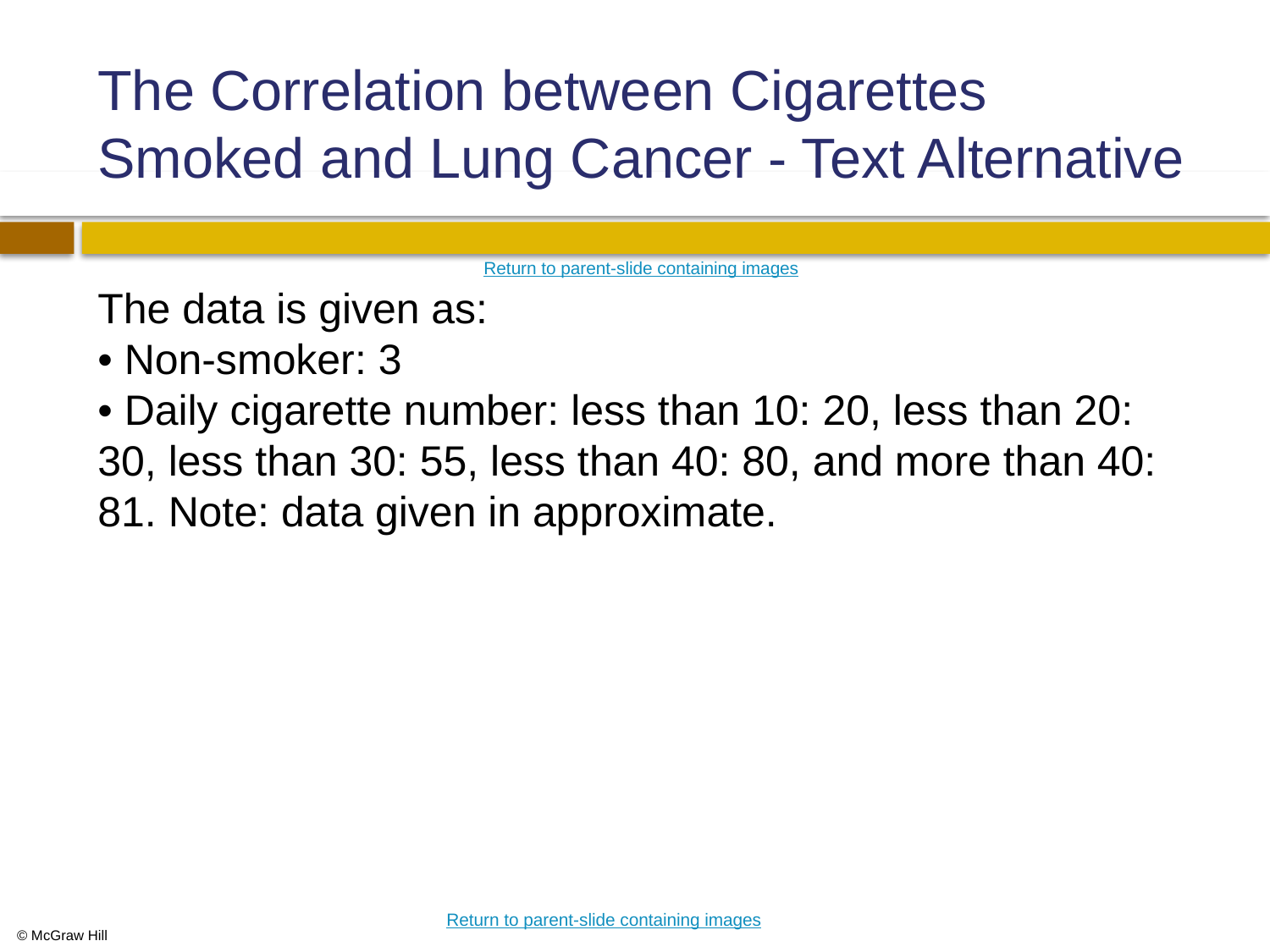

# The Correlation between Cigarettes Smoked and Lung Cancer - Text Alternative
Return to parent-slide containing images
The data is given as:
• Non-smoker: 3
• Daily cigarette number: less than 10: 20, less than 20: 30, less than 30: 55, less than 40: 80, and more than 40: 81. Note: data given in approximate.
Return to parent-slide containing images